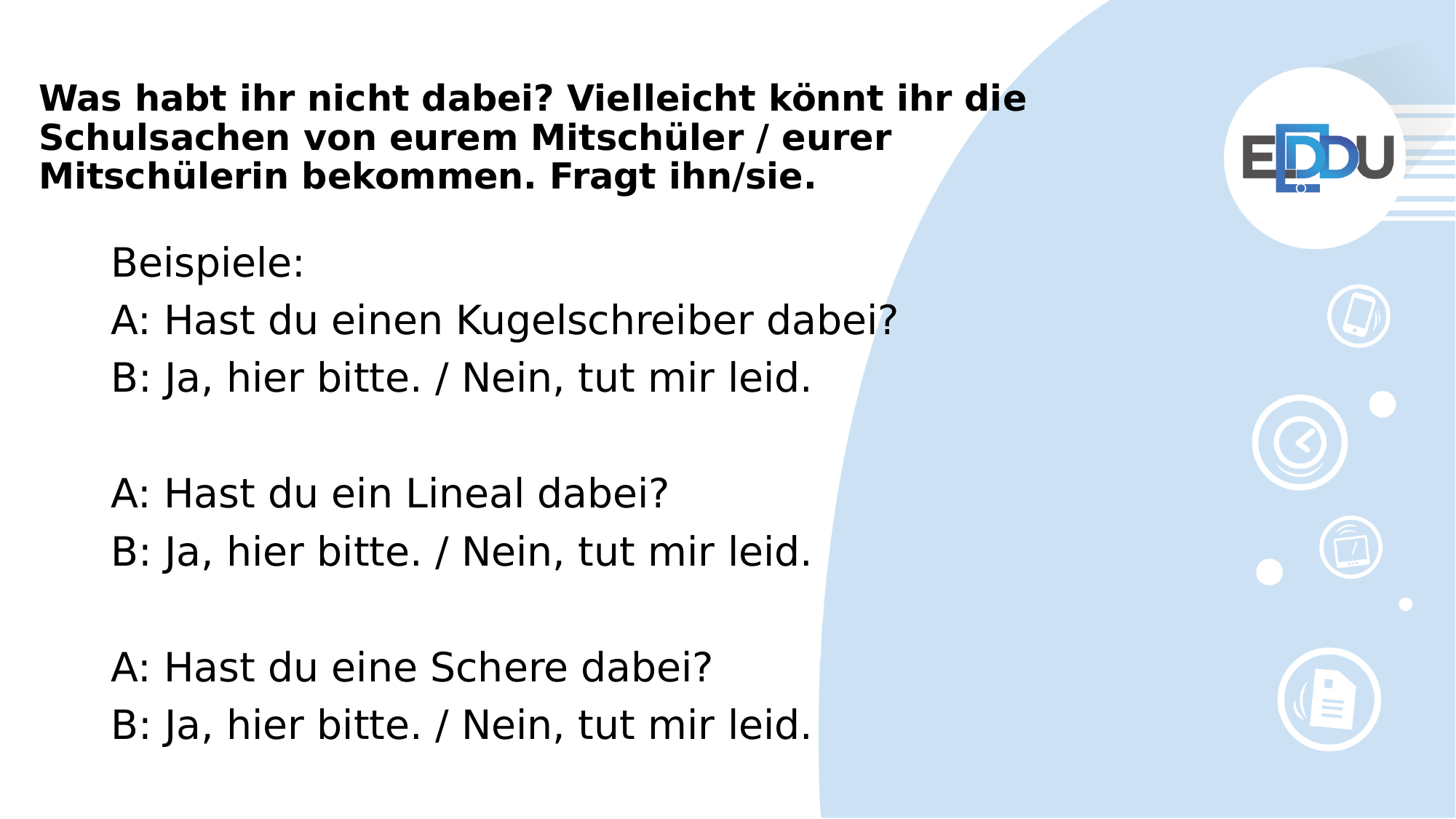

# Was habt ihr nicht dabei? Vielleicht könnt ihr die Schulsachen von eurem Mitschüler / eurer Mitschülerin bekommen. Fragt ihn/sie.
Beispiele:
A: Hast du einen Kugelschreiber dabei?
B: Ja, hier bitte. / Nein, tut mir leid.

A: Hast du ein Lineal dabei?
B: Ja, hier bitte. / Nein, tut mir leid.

A: Hast du eine Schere dabei?
B: Ja, hier bitte. / Nein, tut mir leid.